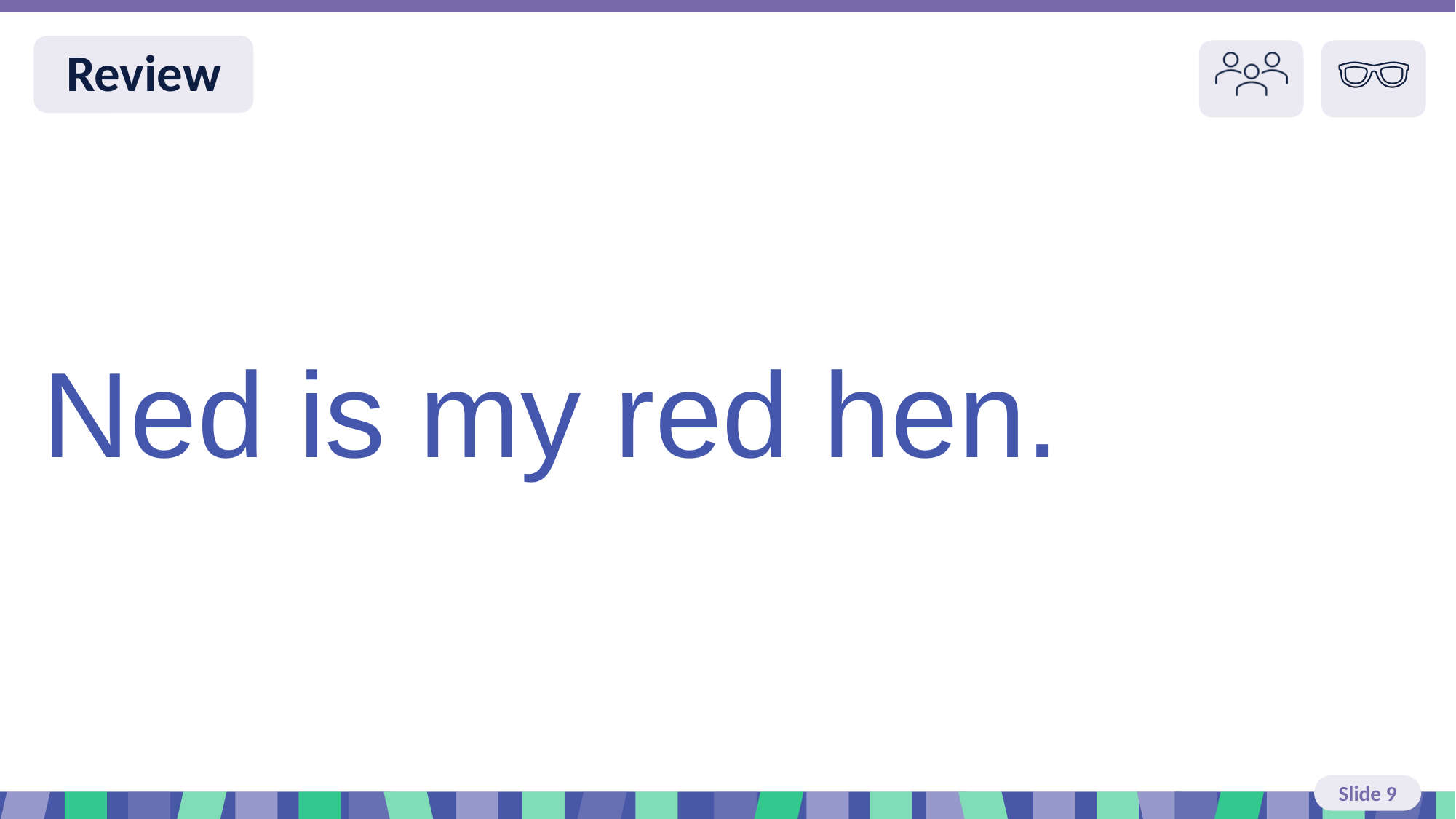

Slide 9 Review
Ned is my red hen.